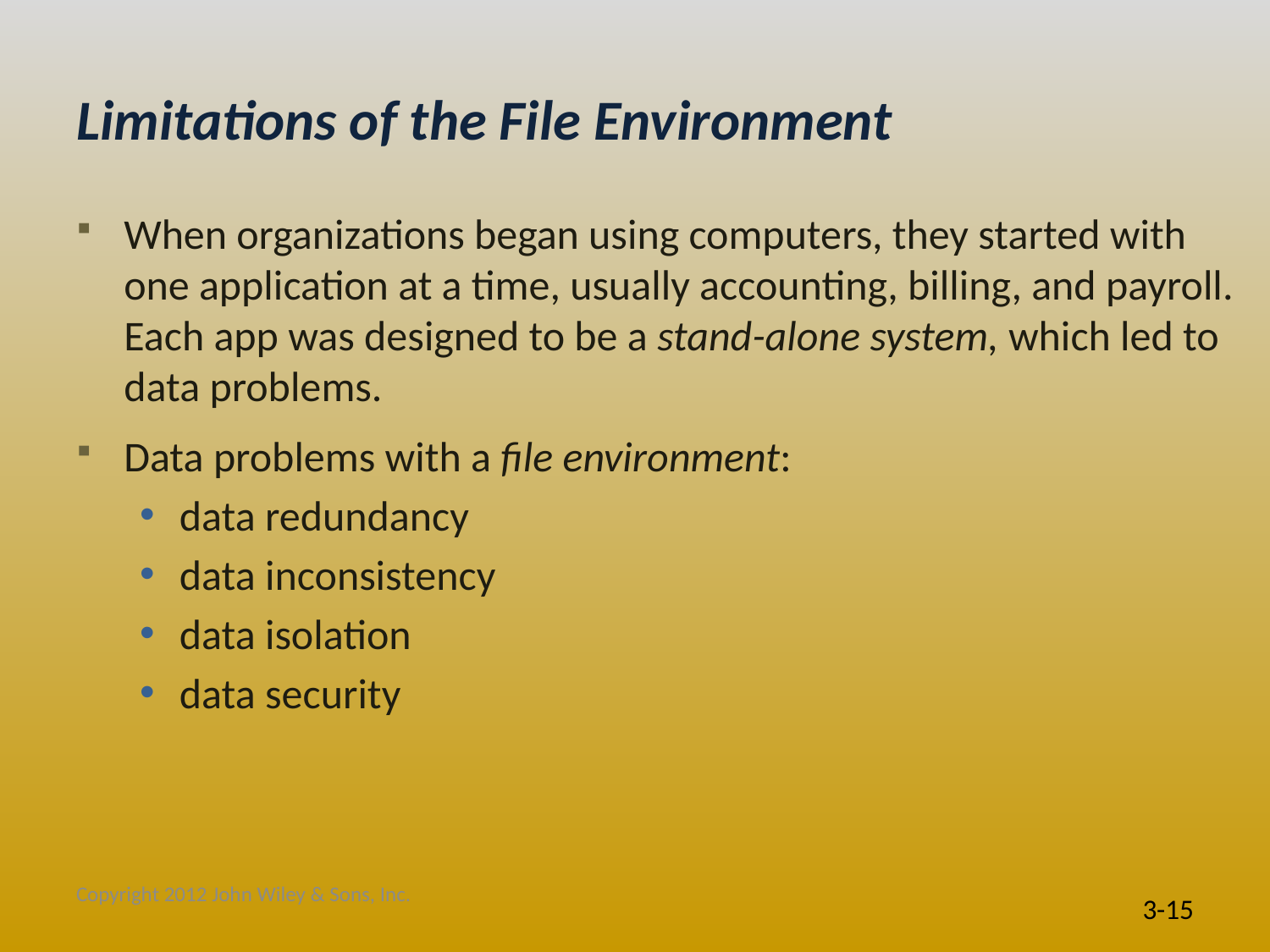

# Limitations of the File Environment
When organizations began using computers, they started with one application at a time, usually accounting, billing, and payroll. Each app was designed to be a stand-alone system, which led to data problems.
Data problems with a file environment:
data redundancy
data inconsistency
data isolation
data security
Copyright 2012 John Wiley & Sons, Inc.
3-15